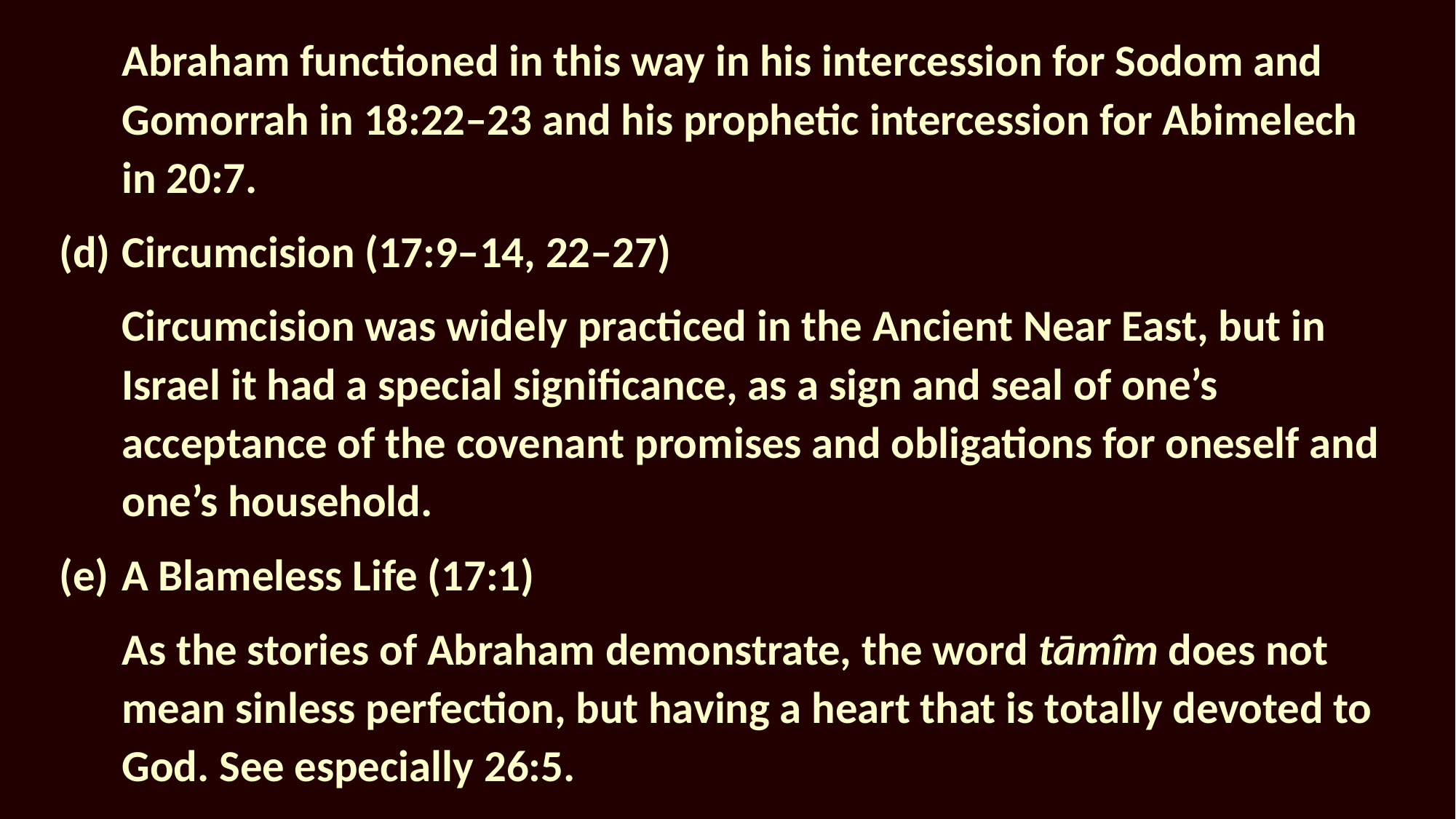

Abraham functioned in this way in his intercession for Sodom and Gomorrah in 18:22–23 and his prophetic intercession for Abimelech in 20:7.
(d)	Circumcision (17:9–14, 22–27)
		Circumcision was widely practiced in the Ancient Near East, but in Israel it had a special significance, as a sign and seal of one’s acceptance of the covenant promises and obligations for oneself and one’s household.
(e)	A Blameless Life (17:1)
		As the stories of Abraham demonstrate, the word tāmîm does not mean sinless perfection, but having a heart that is totally devoted to God. See especially 26:5.